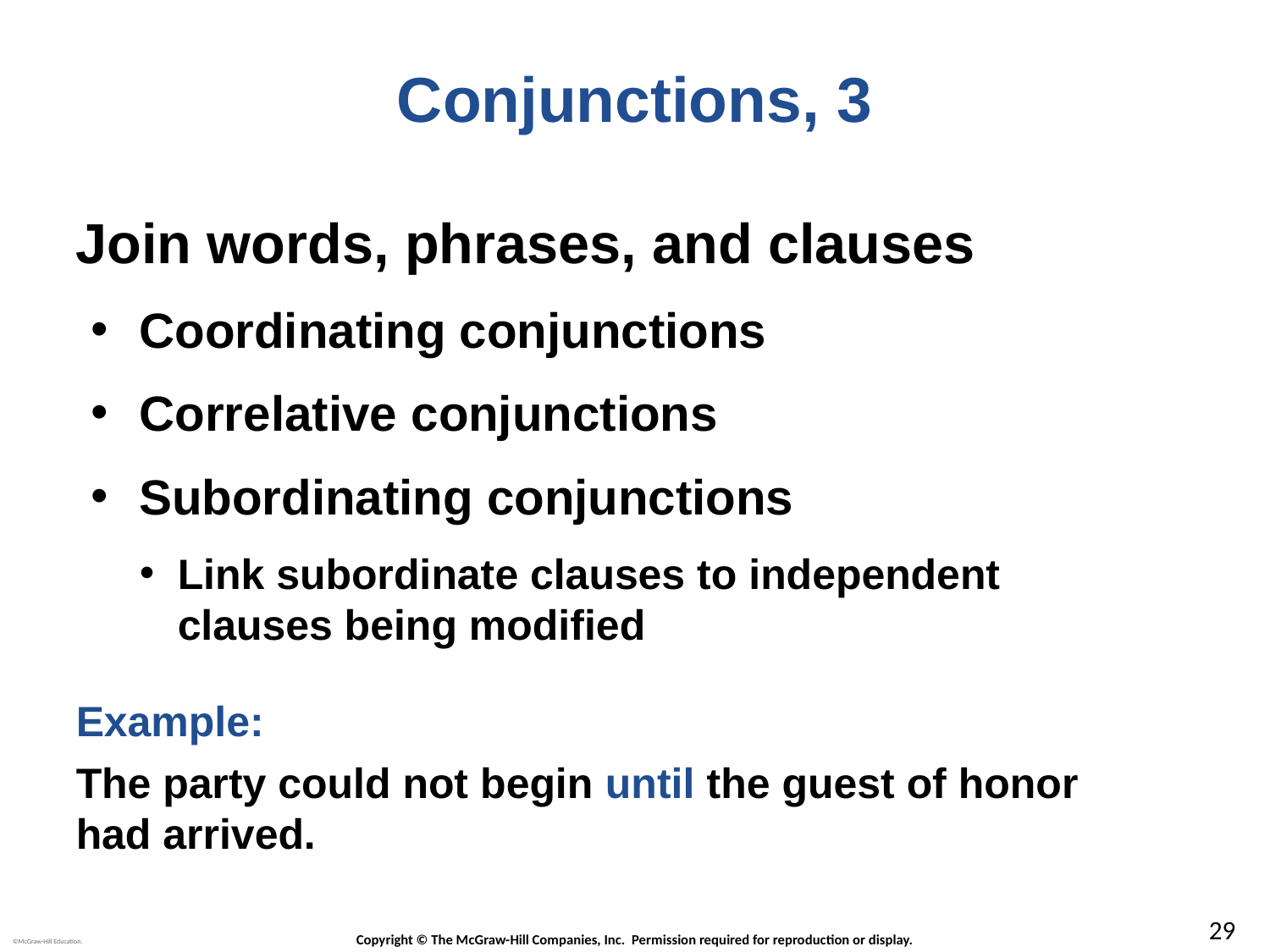

# Conjunctions, 3
Join words, phrases, and clauses
Coordinating conjunctions
Correlative conjunctions
Subordinating conjunctions
Link subordinate clauses to independent clauses being modified
Example:
The party could not begin until the guest of honor had arrived.